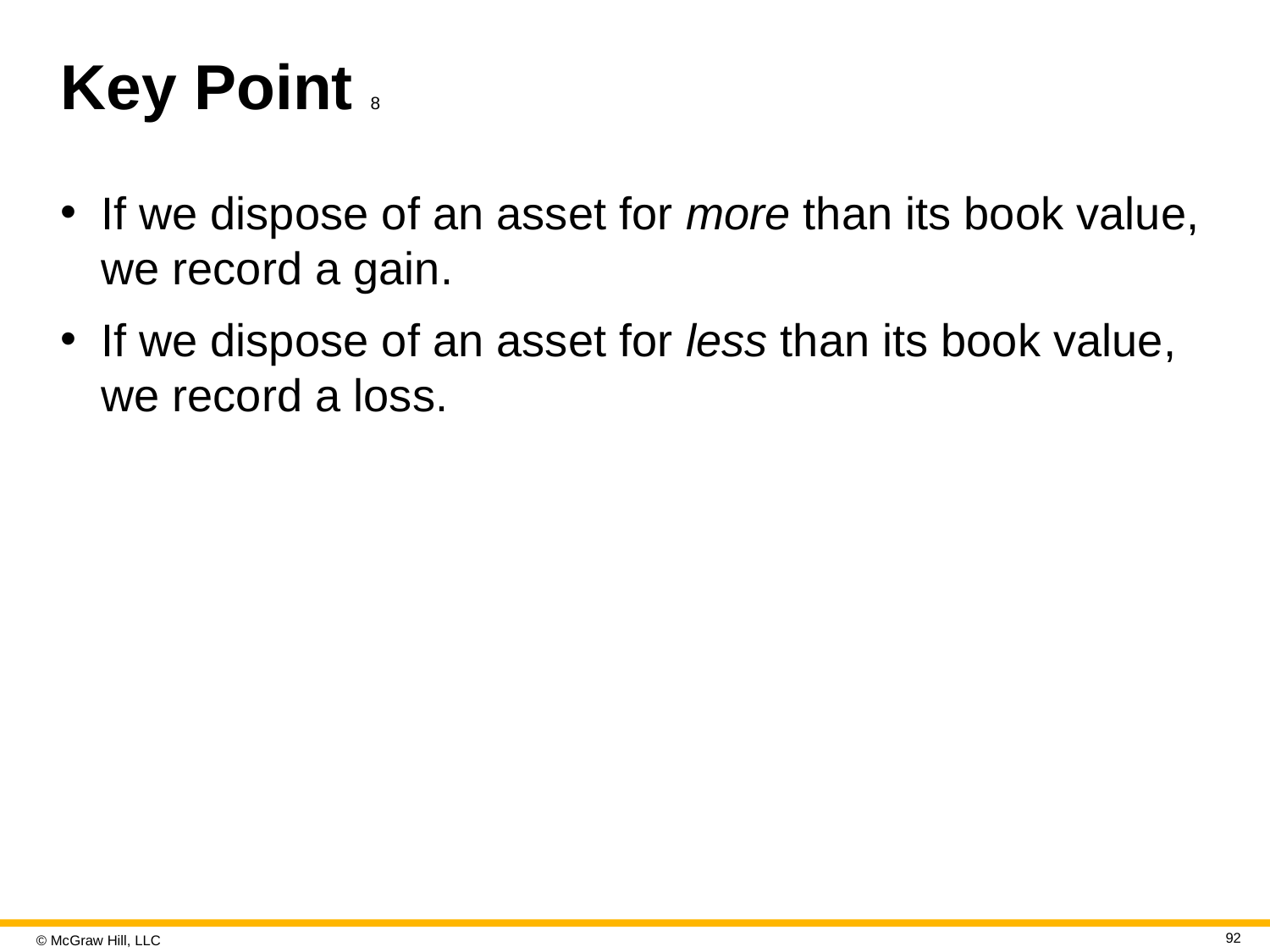

# Key Point 8
If we dispose of an asset for more than its book value, we record a gain.
If we dispose of an asset for less than its book value, we record a loss.
92